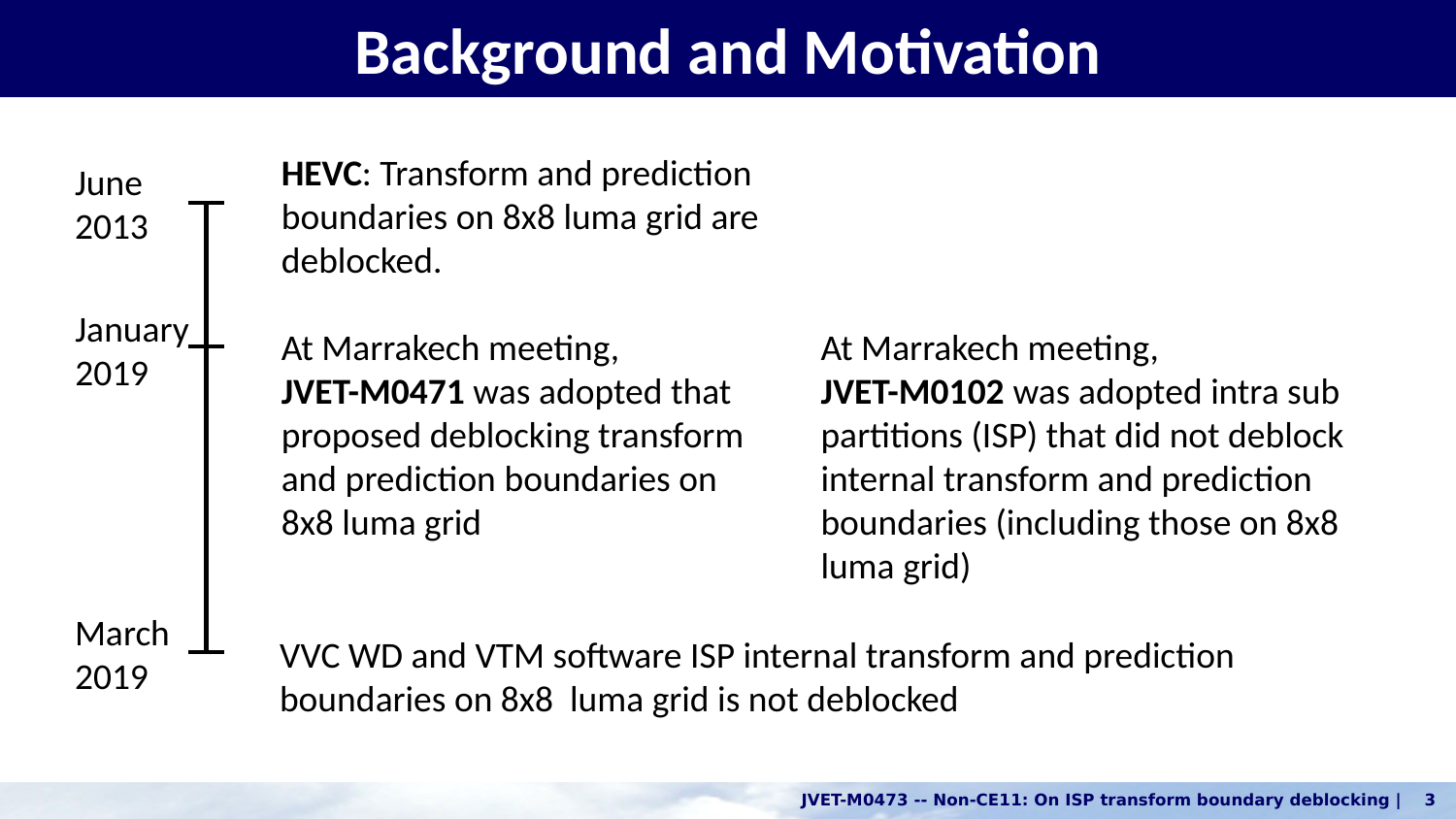

# Background and Motivation
HEVC: Transform and prediction boundaries on 8x8 luma grid are deblocked.

At Marrakech meeting,
JVET-M0471 was adopted that proposed deblocking transform and prediction boundaries on 8x8 luma grid
June 2013
January 2019
At Marrakech meeting,
JVET-M0102 was adopted intra sub partitions (ISP) that did not deblock internal transform and prediction boundaries (including those on 8x8 luma grid)
March 2019
VVC WD and VTM software ISP internal transform and prediction boundaries on 8x8  luma grid is not deblocked